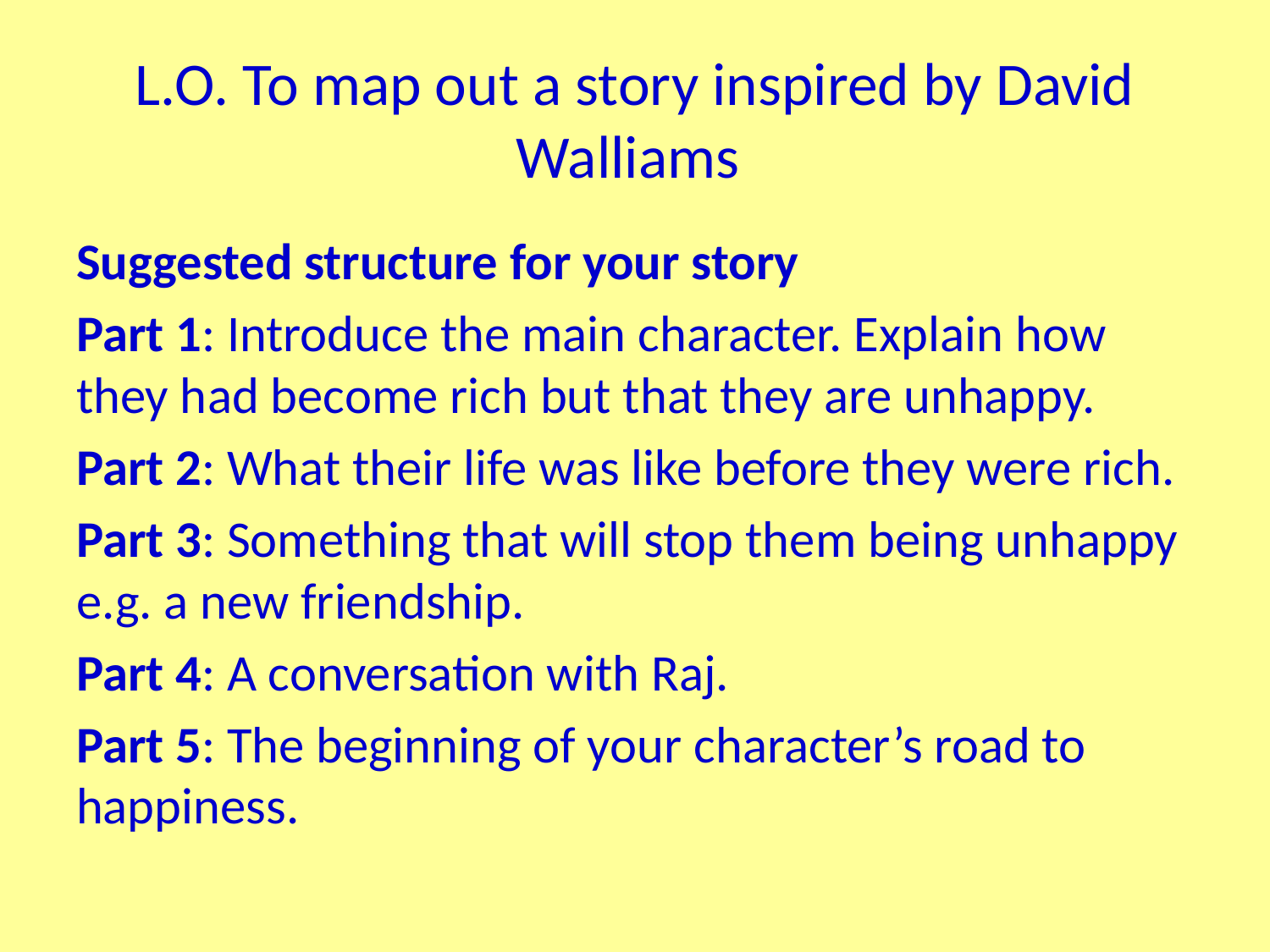

# L.O. To map out a story inspired by David Walliams
Suggested structure for your story
Part 1: Introduce the main character. Explain how they had become rich but that they are unhappy.
Part 2: What their life was like before they were rich.
Part 3: Something that will stop them being unhappy e.g. a new friendship.
Part 4: A conversation with Raj.
Part 5: The beginning of your character’s road to happiness.